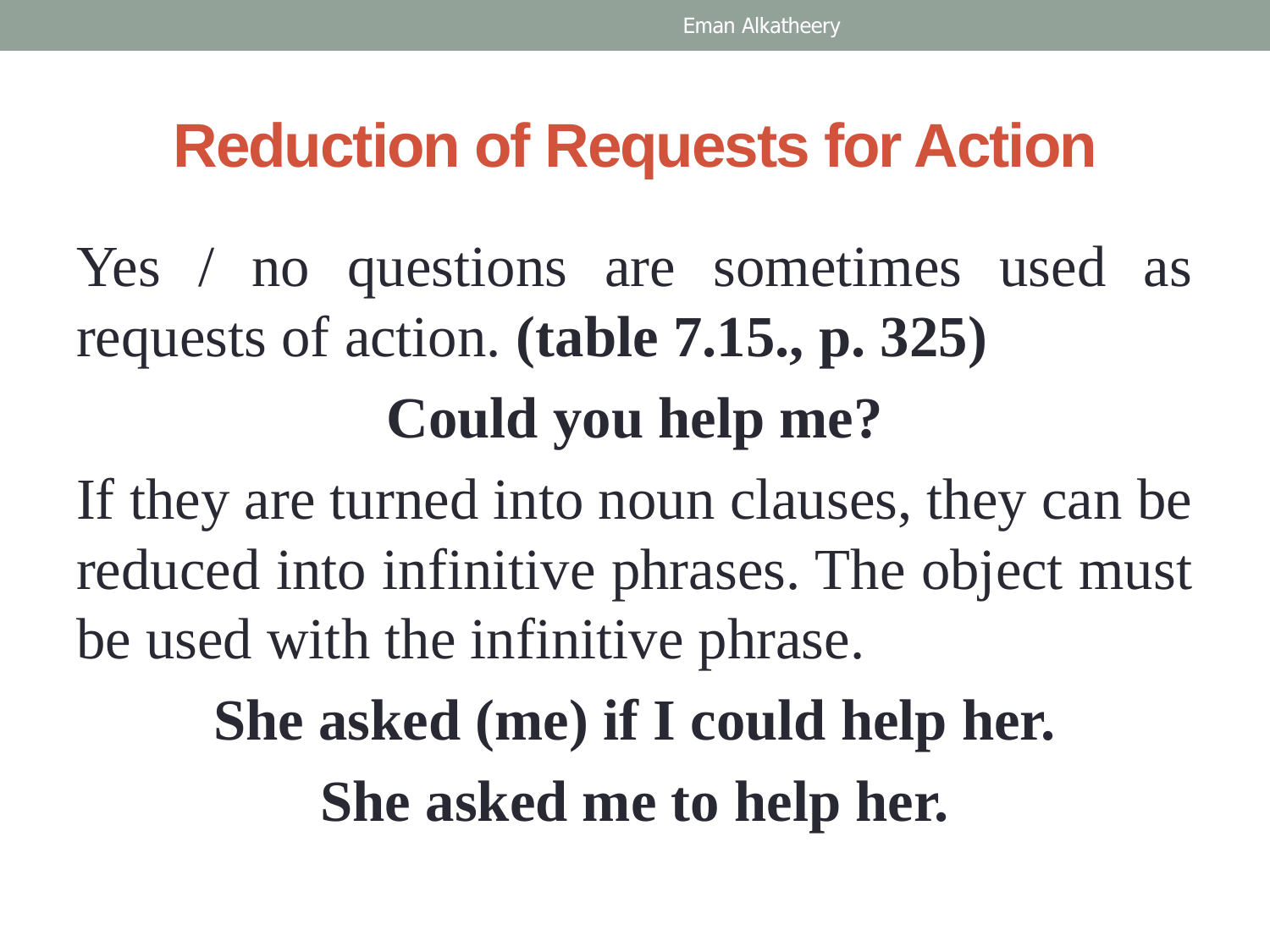

Eman Alkatheery
# Reduction of Requests for Action
Yes / no questions are sometimes used as requests of action. (table 7.15., p. 325)
Could you help me?
If they are turned into noun clauses, they can be reduced into infinitive phrases. The object must be used with the infinitive phrase.
She asked (me) if I could help her.
She asked me to help her.